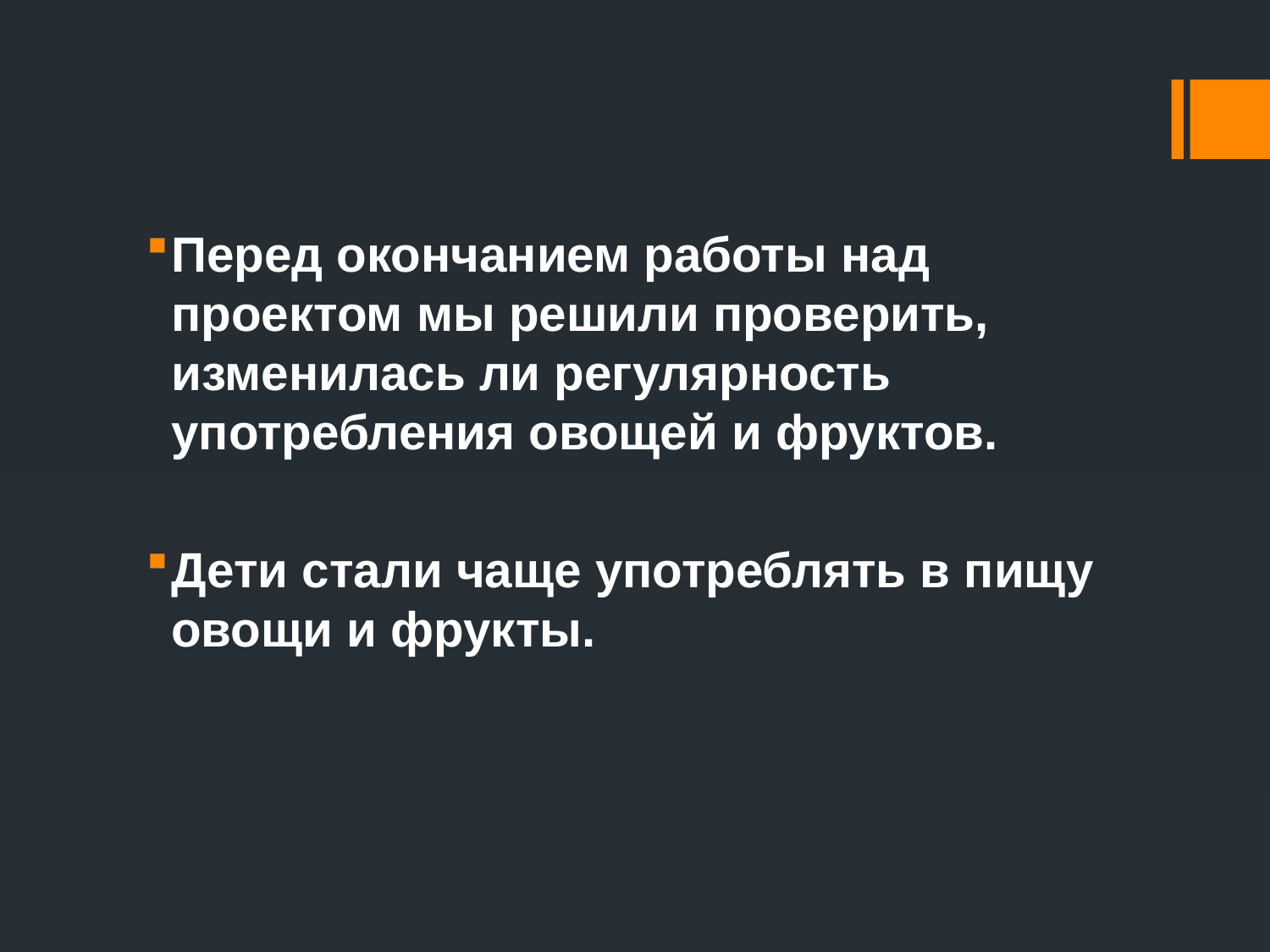

#
Перед окончанием работы над проектом мы решили проверить, изменилась ли регулярность употребления овощей и фруктов.

Дети стали чаще употреблять в пищу овощи и фрукты.